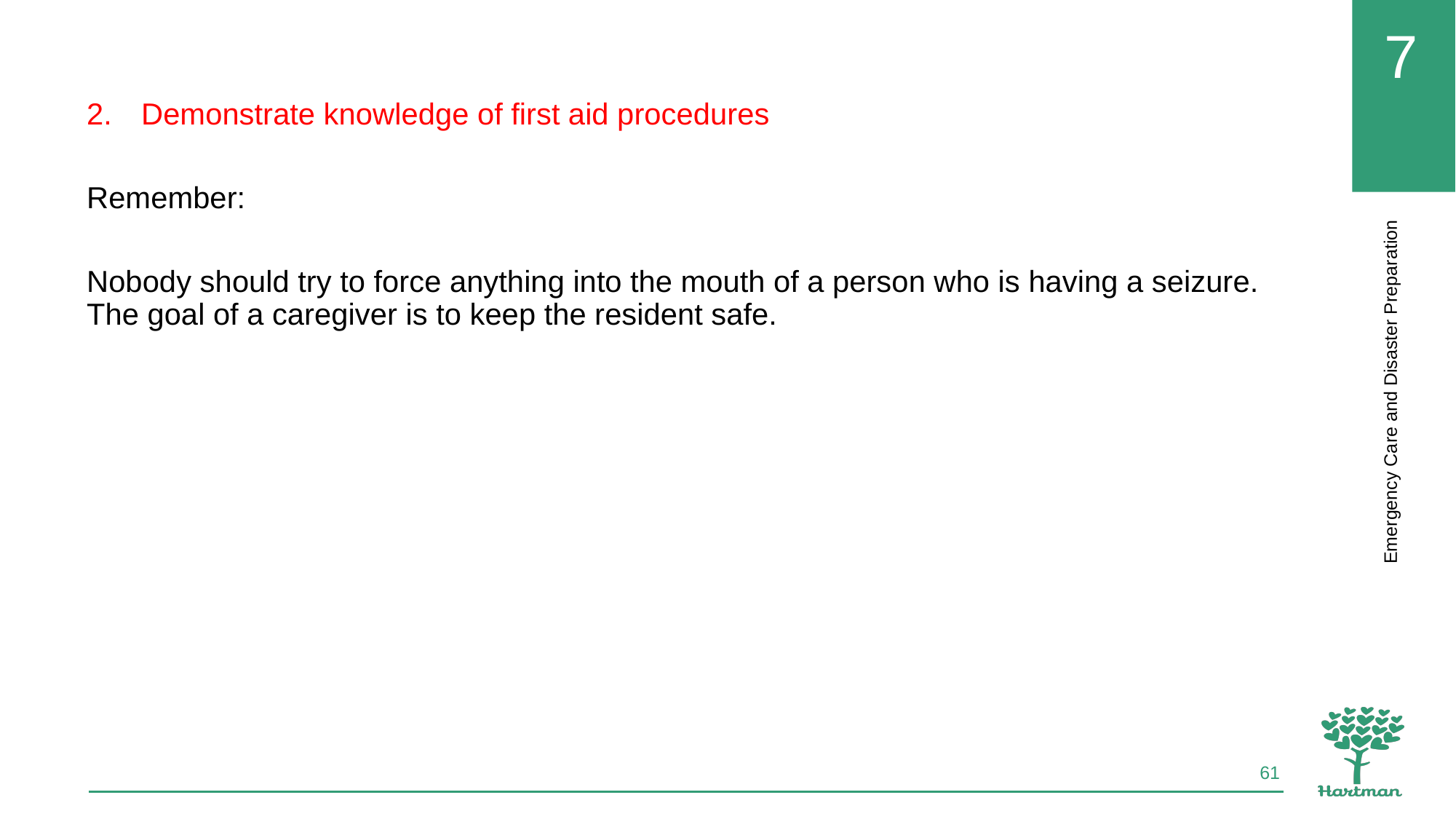

Demonstrate knowledge of first aid procedures

Remember:

Nobody should try to force anything into the mouth of a person who is having a seizure. The goal of a caregiver is to keep the resident safe.

61